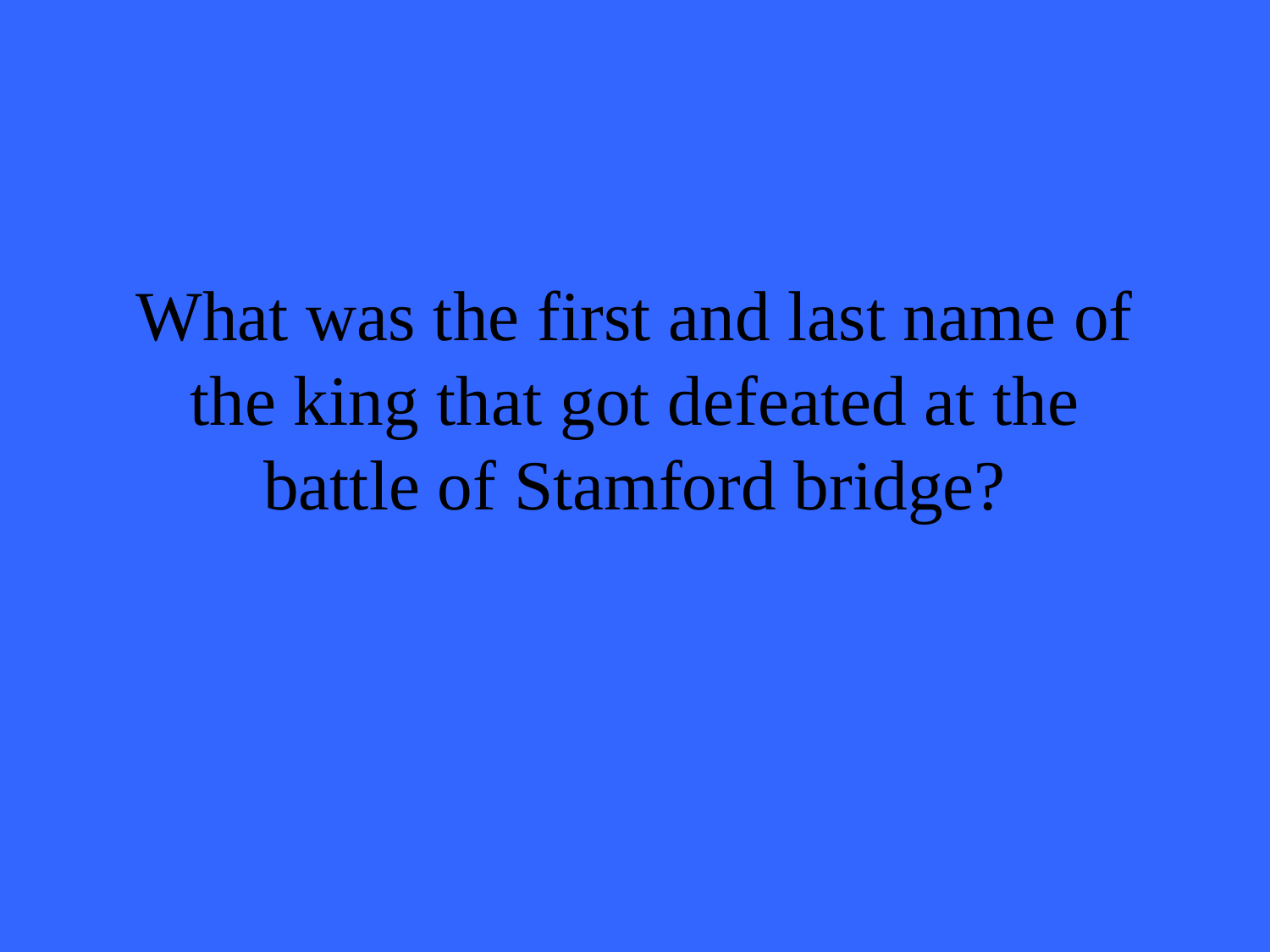

# What was the first and last name of the king that got defeated at the battle of Stamford bridge?